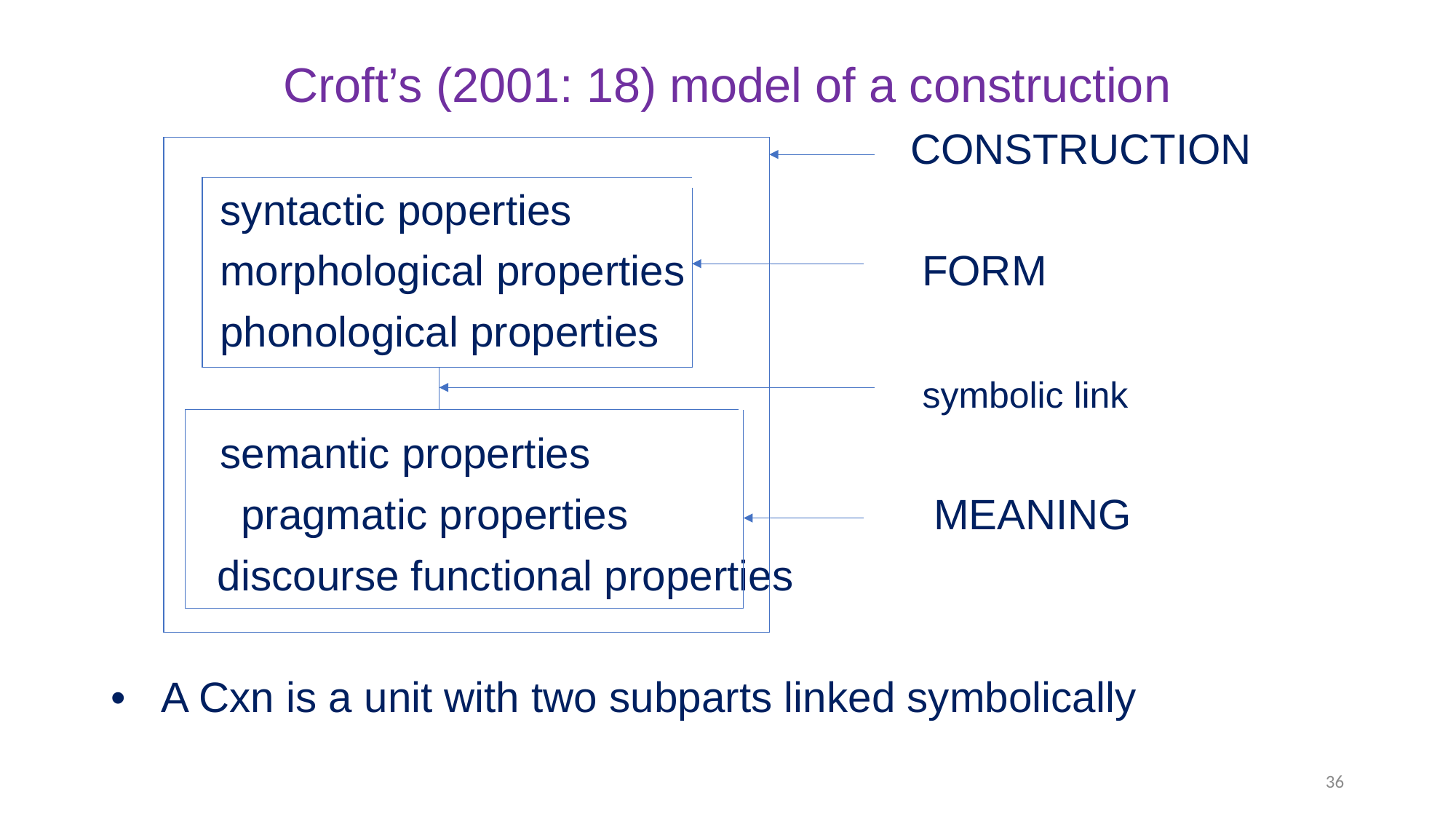

Croft’s (2001: 18) model of a construction
							   CONSTRUCTION
	syntactic poperties
	morphological properties		    FORM
	phonological properties
							    symbolic link
	semantic properties
           pragmatic properties			     MEANING
         discourse functional properties

•   A Cxn is a unit with two subparts linked symbolically

36